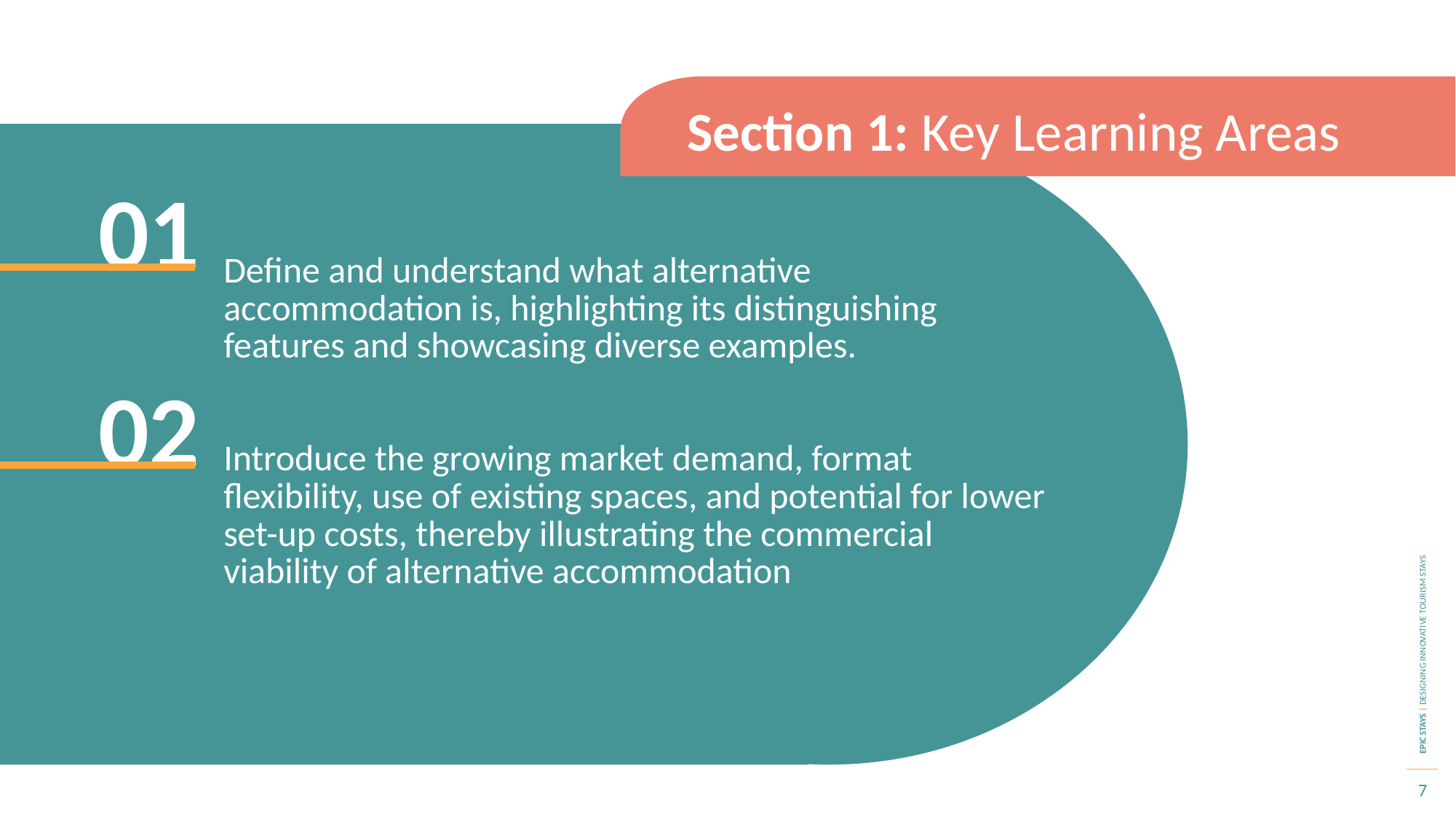

Section 1: Key Learning Areas
01
Define and understand what alternative accommodation is, highlighting its distinguishing features and showcasing diverse examples.

Introduce the growing market demand, format flexibility, use of existing spaces, and potential for lower set-up costs, thereby illustrating the commercial viability of alternative accommodation

02

7